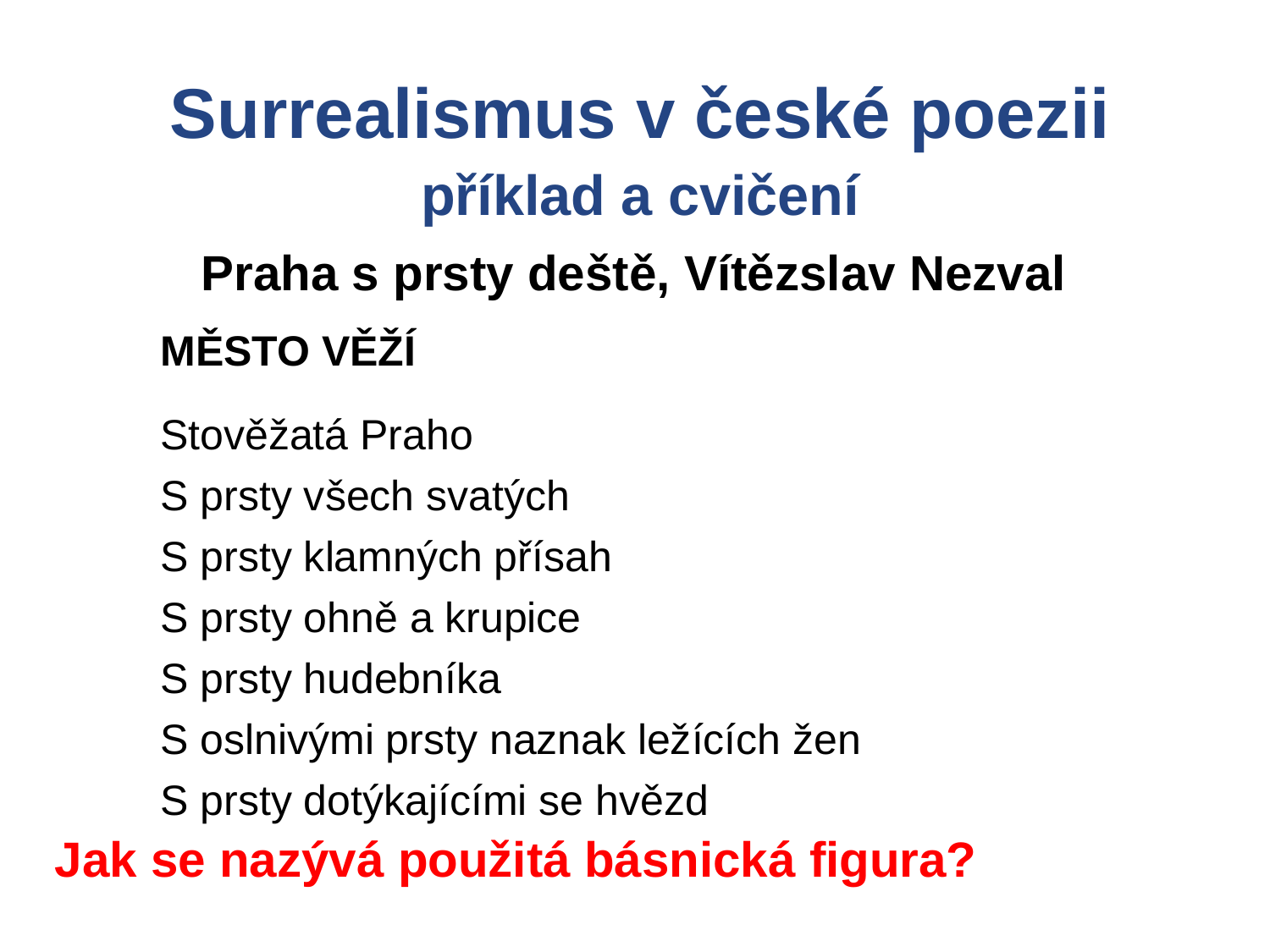

Surrealismus v české poezii
příklad a cvičení
Praha s prsty deště, Vítězslav Nezval
MĚSTO VĚŽÍ

Stověžatá Praho
S prsty všech svatých
S prsty klamných přísah
S prsty ohně a krupice
S prsty hudebníka
S oslnivými prsty naznak ležících žen
S prsty dotýkajícími se hvězd
Jak se nazývá použitá básnická figura?